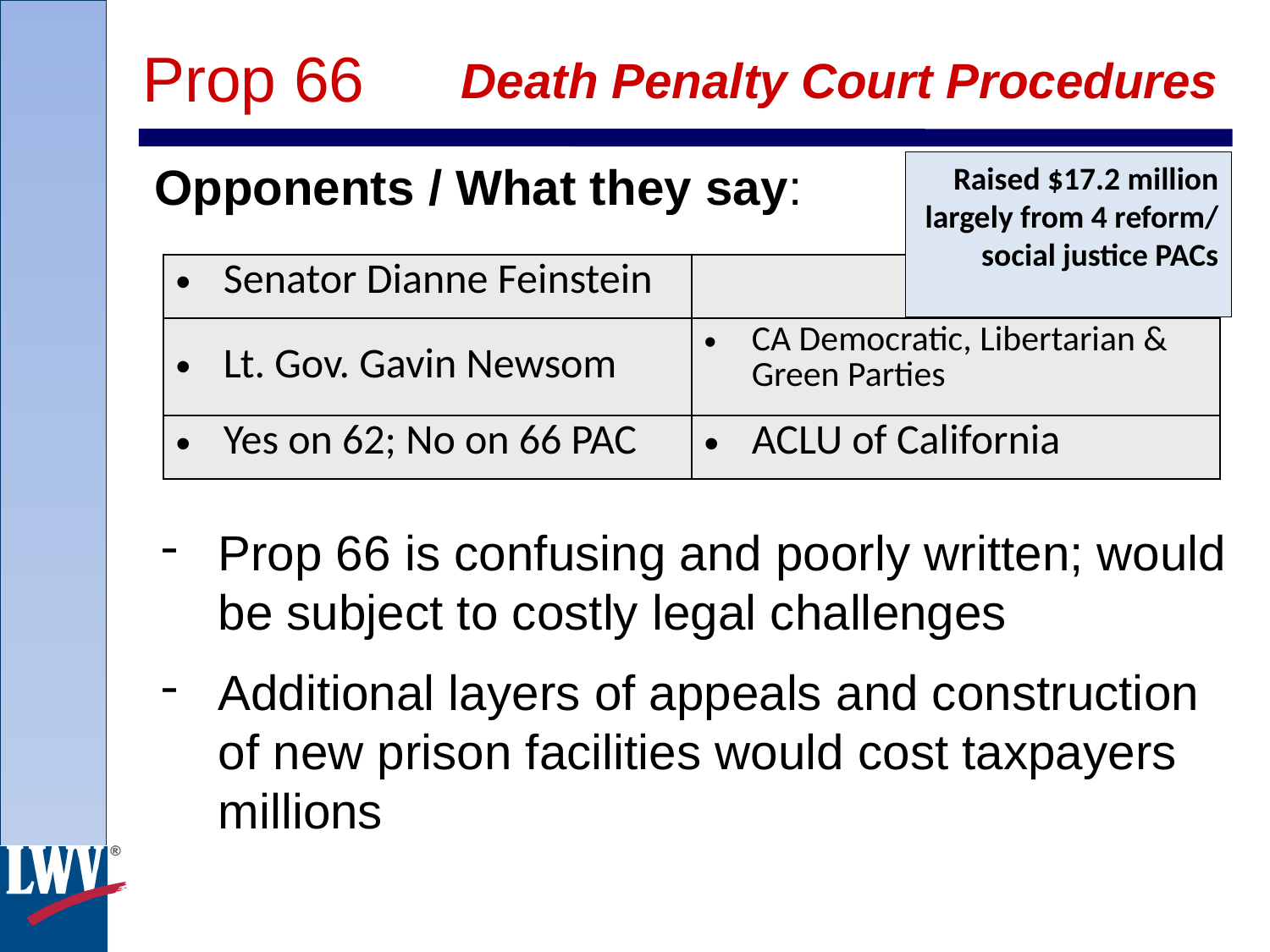

Prop 66
Death Penalty Court Procedures
Opponents / What they say:

Prop 66 is confusing and poorly written; would be subject to costly legal challenges
Additional layers of appeals and construction of new prison facilities would cost taxpayers millions
Raised $17.2 million
largely from 4 reform/
social justice PACs

| Senator Dianne Feinstein |  |
| --- | --- |
| Lt. Gov. Gavin Newsom | CA Democratic, Libertarian & Green Parties |
| Yes on 62; No on 66 PAC | ACLU of California |